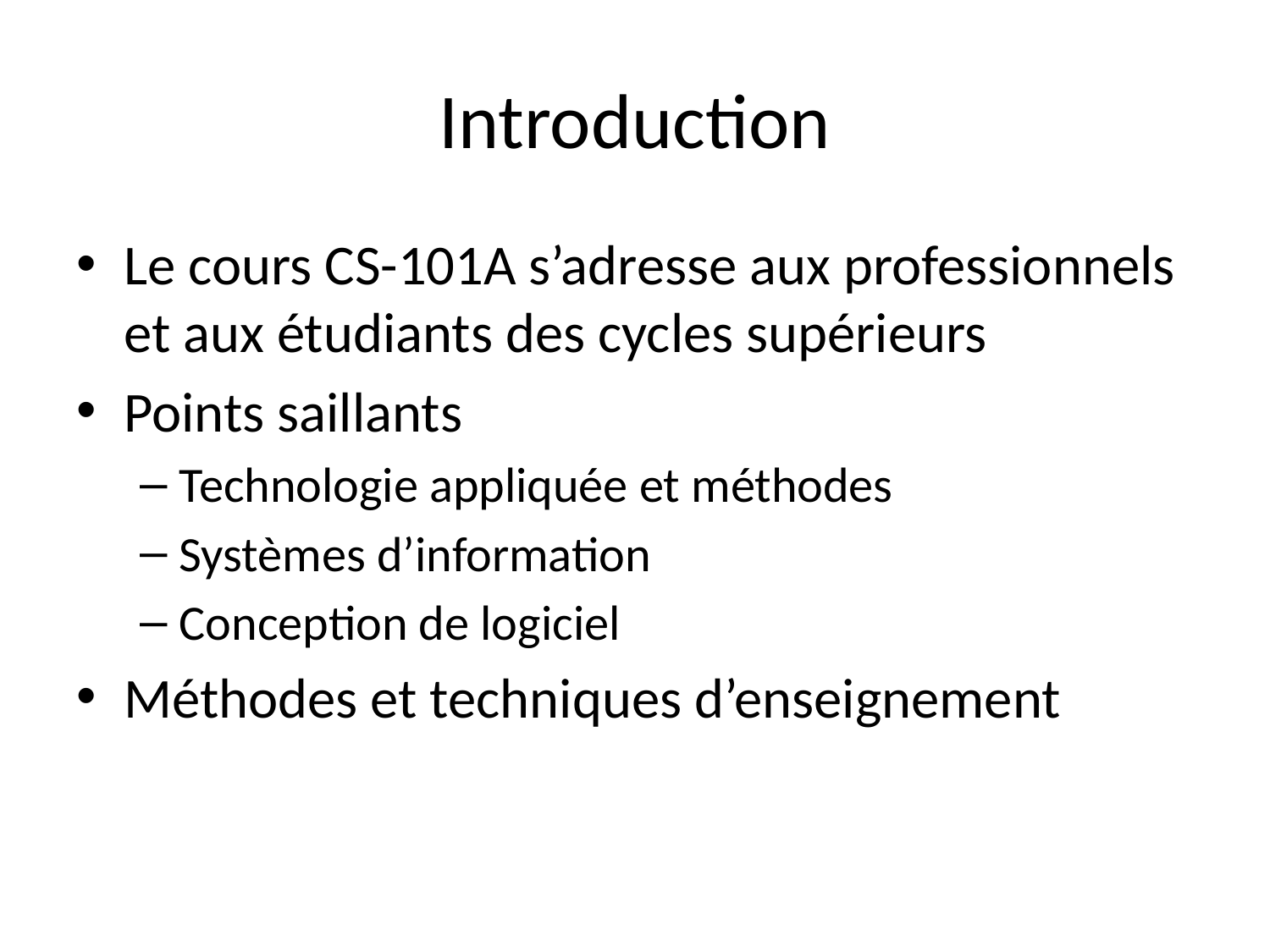

# Introduction
Le cours CS-101A s’adresse aux professionnels et aux étudiants des cycles supérieurs
Points saillants
Technologie appliquée et méthodes
Systèmes d’information
Conception de logiciel
Méthodes et techniques d’enseignement